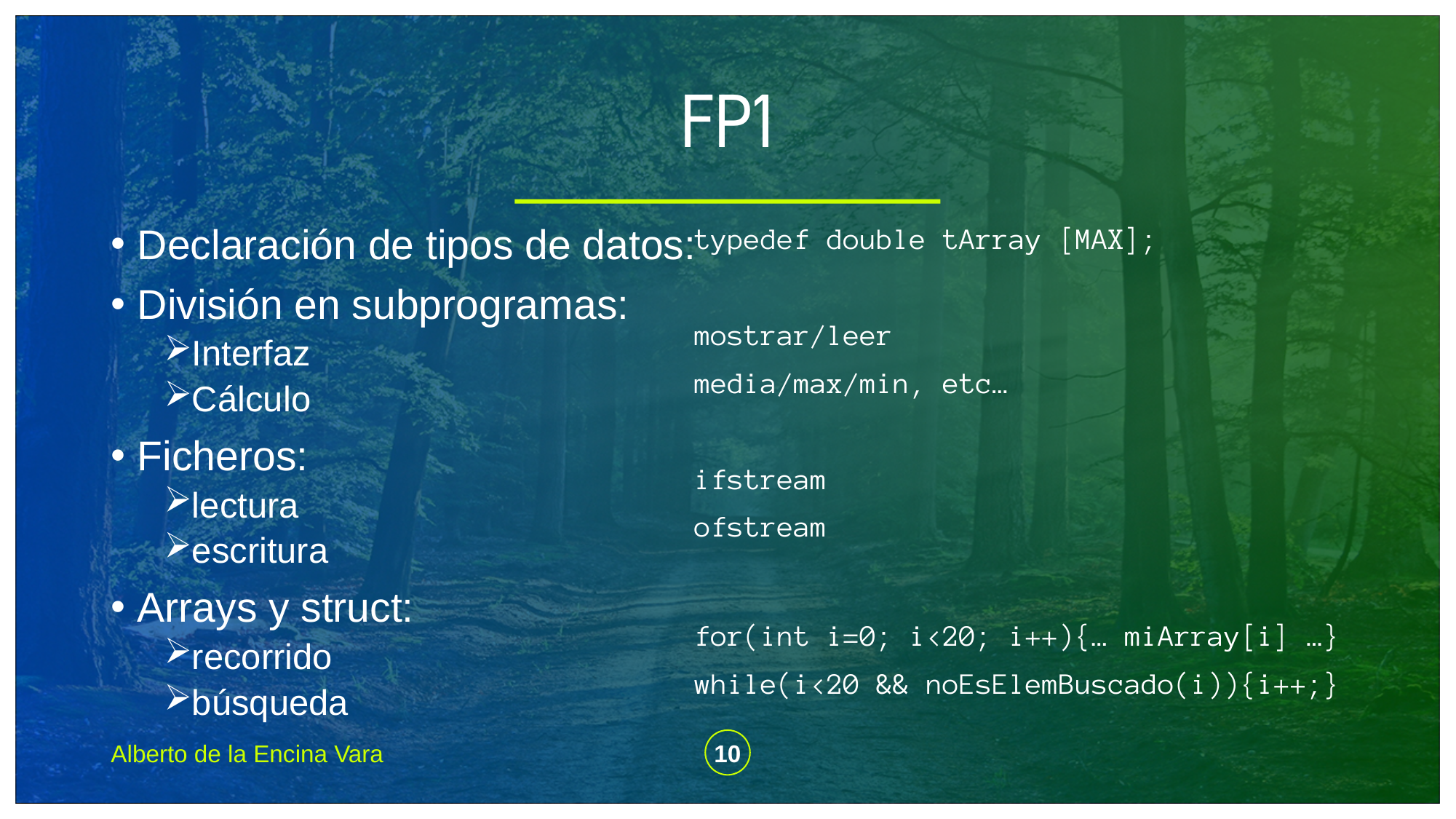

# FP1
Declaración de tipos de datos:
División en subprogramas:
Interfaz
Cálculo
Ficheros:
lectura
escritura
Arrays y struct:
recorrido
búsqueda

typedef double tArray [MAX];

mostrar/leer
media/max/min, etc…

ifstream
ofstream

for(int i=0; i<20; i++){… miArray[i] …}
while(i<20 && noEsElemBuscado(i)){i++;}

Alberto de la Encina Vara
10